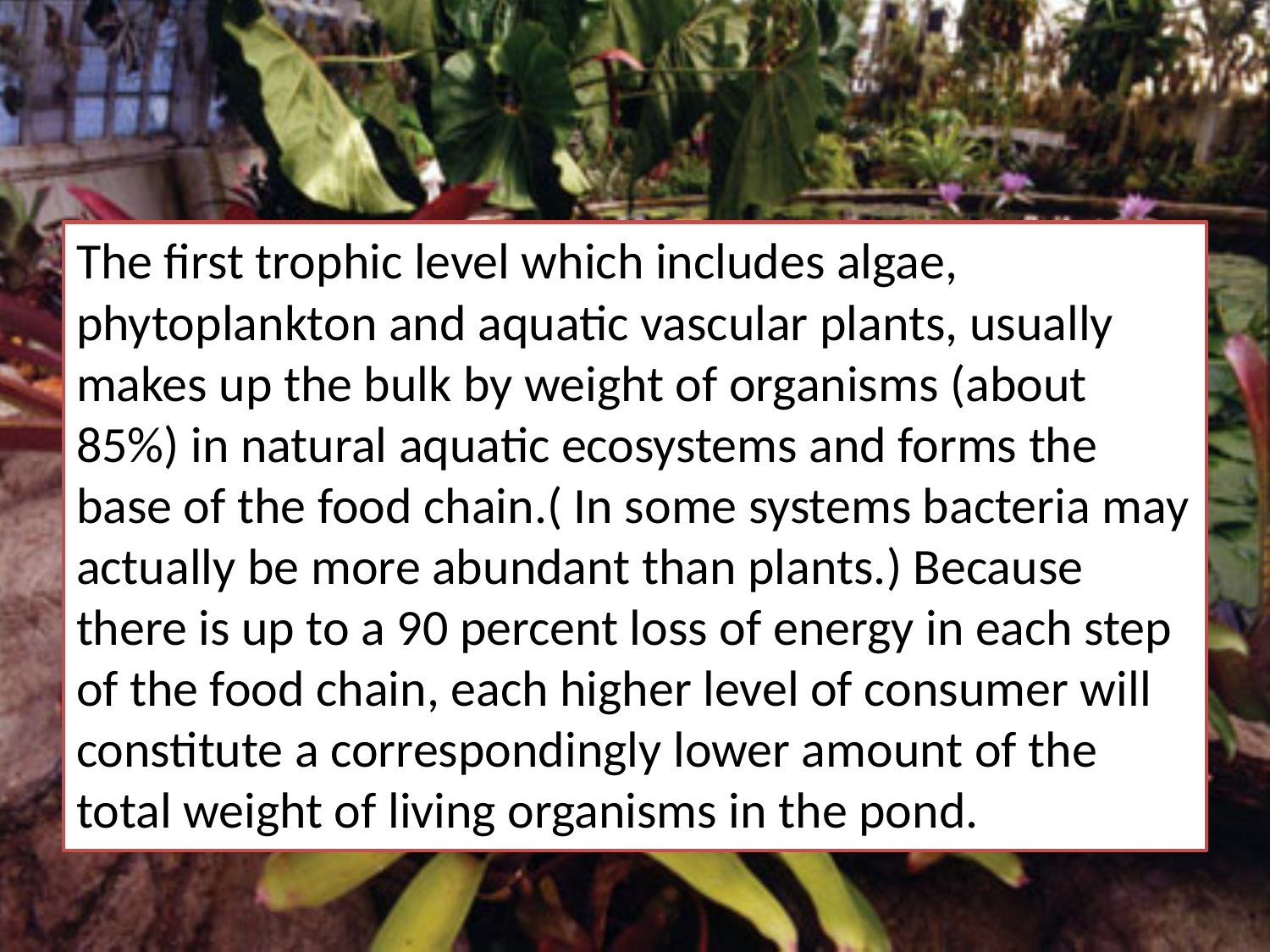

#
The first trophic level which includes algae, phytoplankton and aquatic vascular plants, usually makes up the bulk by weight of organisms (about 85%) in natural aquatic ecosystems and forms the base of the food chain.( In some systems bacteria may actually be more abundant than plants.) Because there is up to a 90 percent loss of energy in each step of the food chain, each higher level of consumer will constitute a correspondingly lower amount of the total weight of living organisms in the pond.